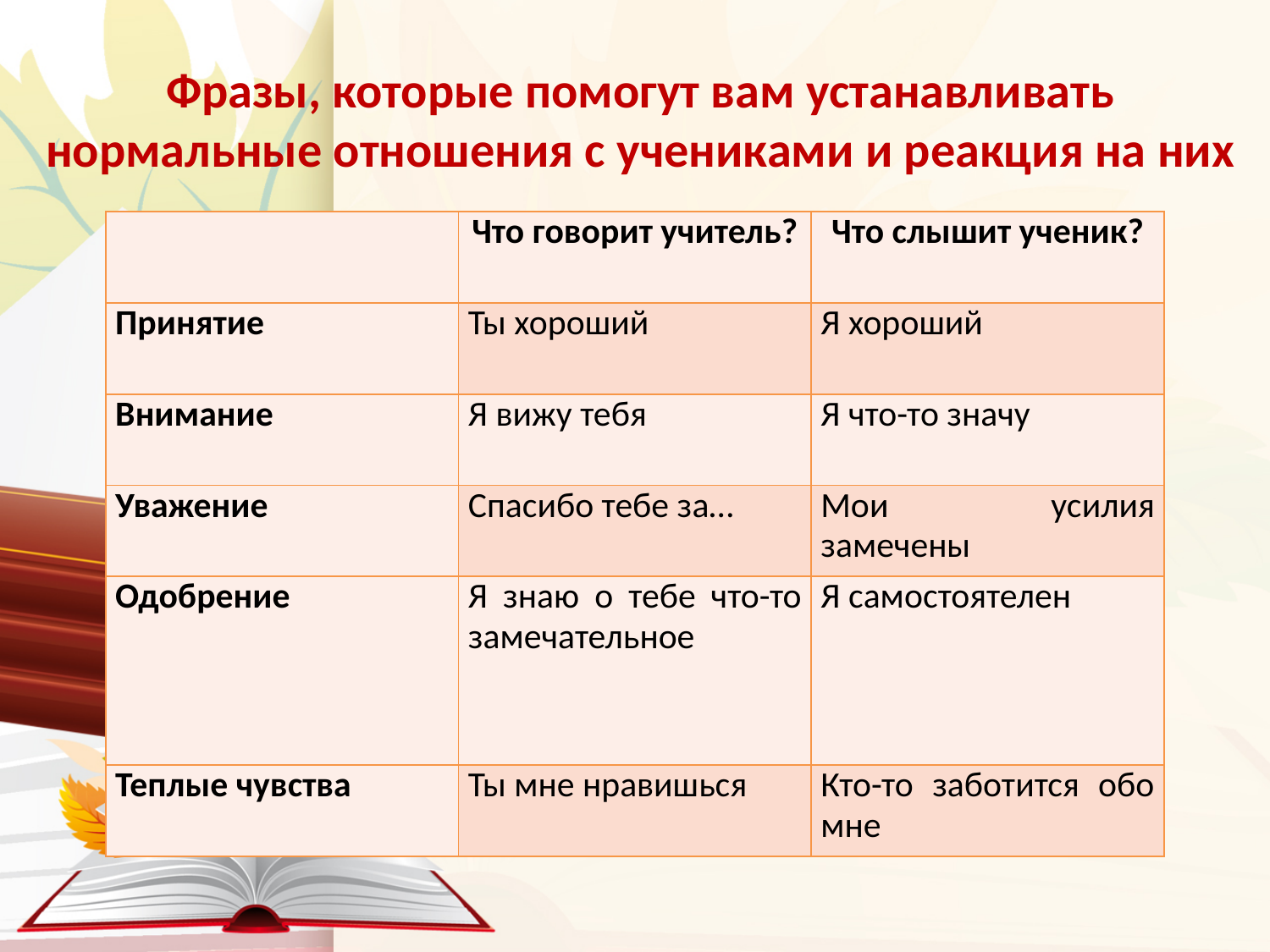

# Фразы, которые помогут вам устанавливать нормальные отношения с учениками и реакция на них
|  | Что говорит учитель? | Что слышит ученик? |
| --- | --- | --- |
| Принятие | Ты хороший | Я хороший |
| Внимание | Я вижу тебя | Я что-то значу |
| Уважение | Спасибо тебе за… | Мои усилия замечены |
| Одобрение | Я знаю о тебе что-то замечательное | Я самостоятелен |
| Теплые чувства | Ты мне нравишься | Кто-то заботится обо мне |